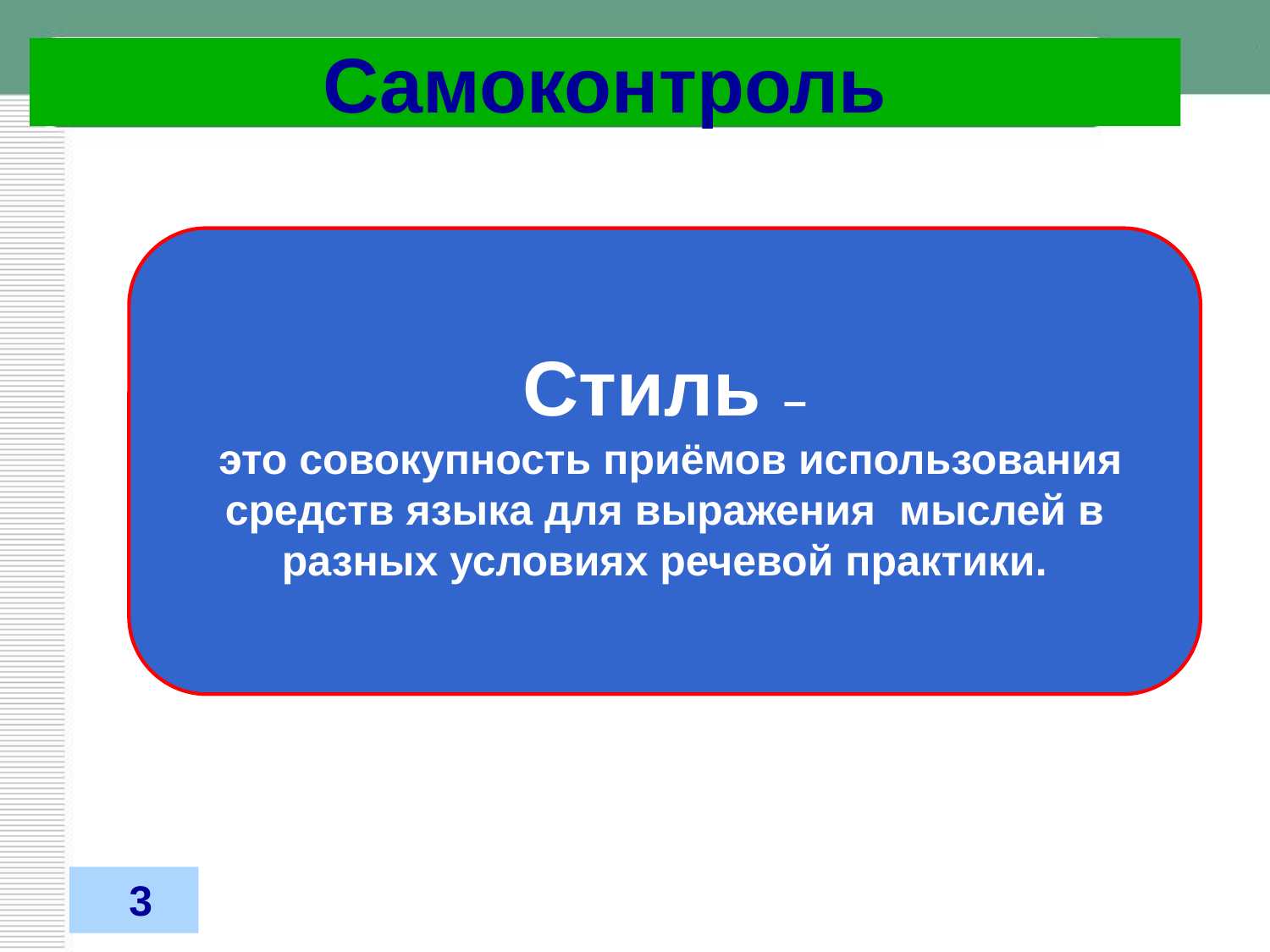

# Самоконтроль

Стиль –
 это совокупность приёмов использования средств языка для выражения  мыслей в разных условиях речевой практики.
31.03.2012
      3